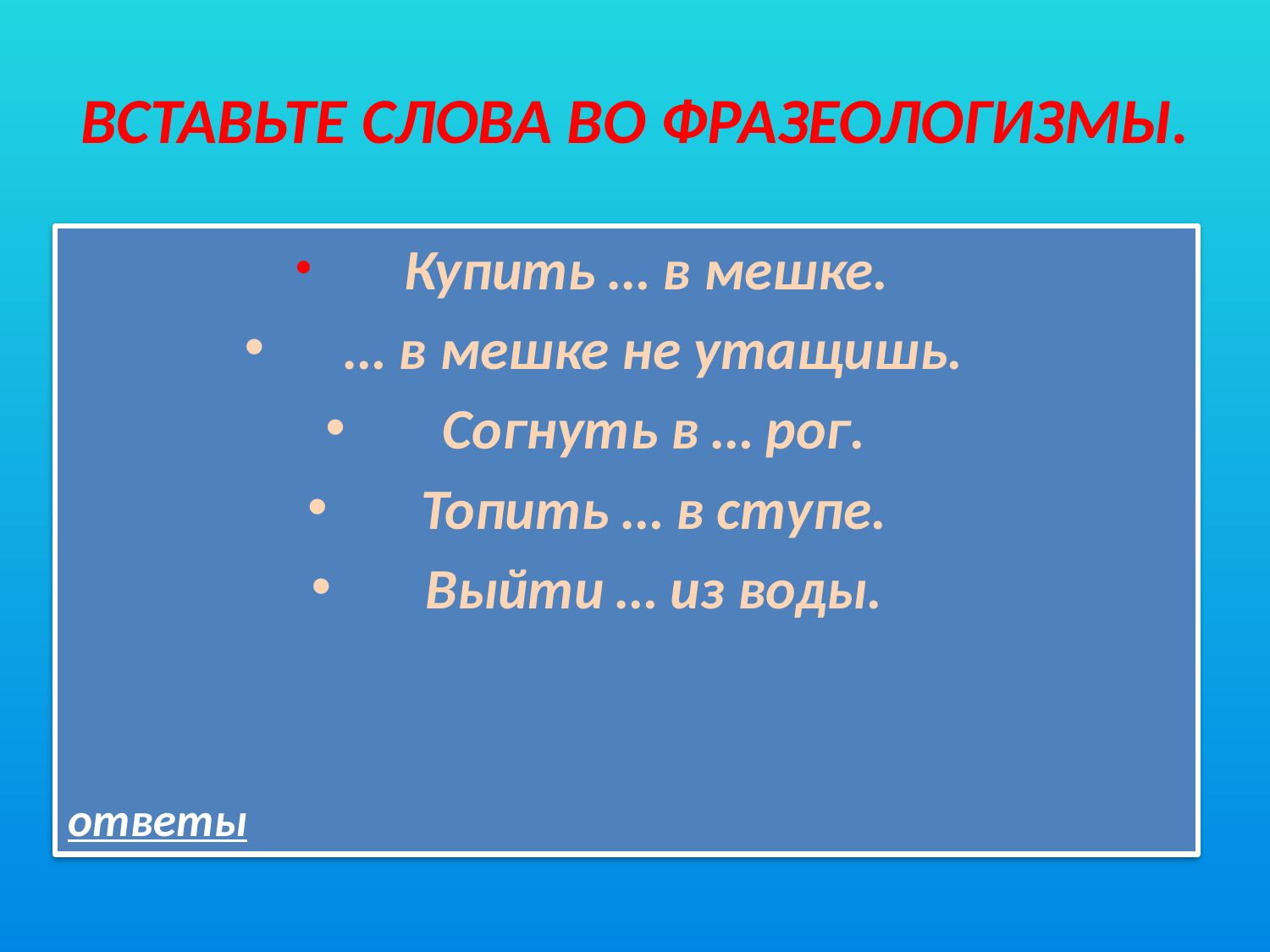

# ВСТАВЬТЕ СЛОВА ВО ФРАЗЕОЛОГИЗМЫ.
 Купить … в мешке.
 … в мешке не утащишь.
 Согнуть в … рог.
 Топить … в ступе.
 Выйти … из воды.

ответы